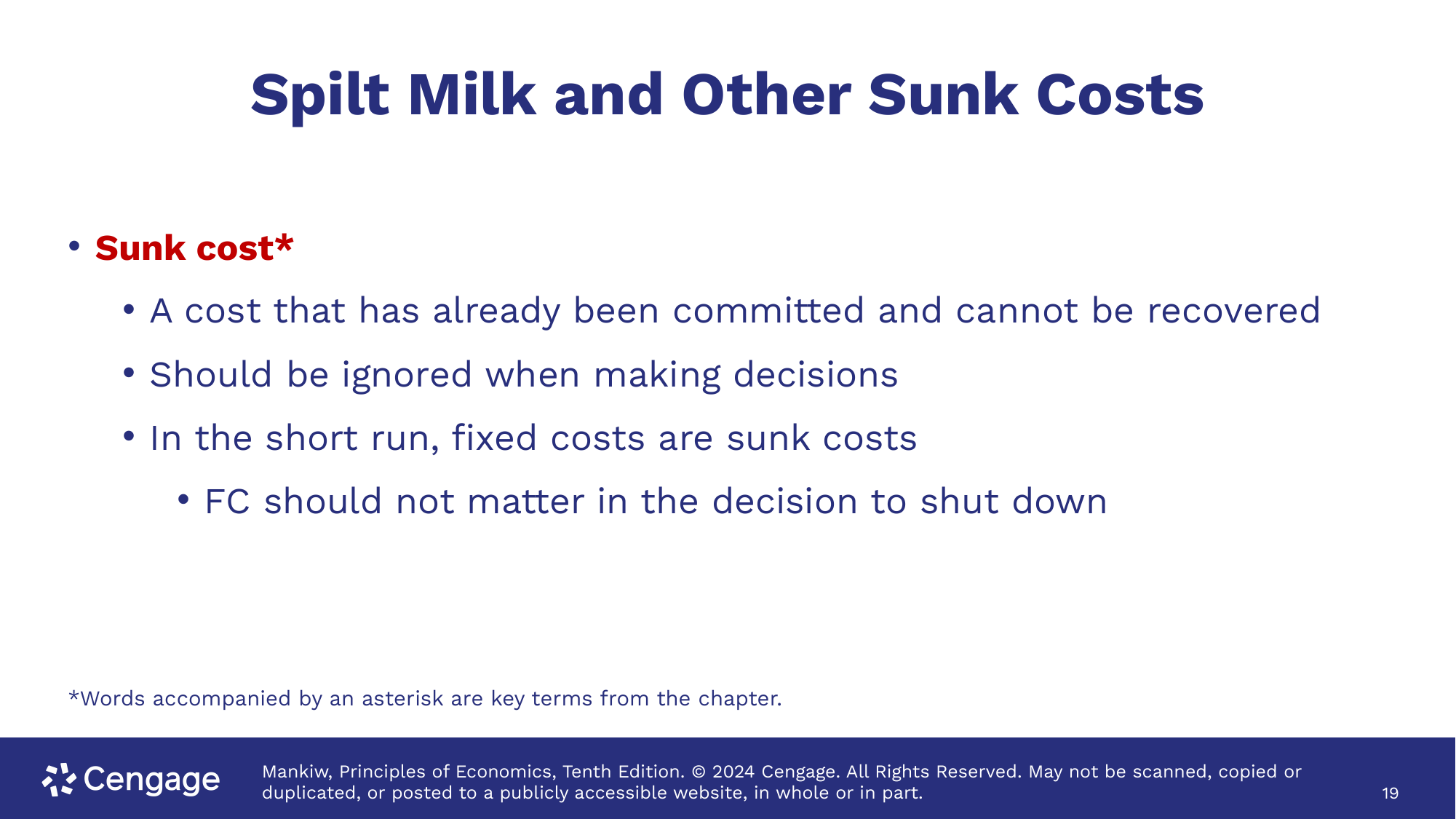

# Spilt Milk and Other Sunk Costs
Sunk cost*
A cost that has already been committed and cannot be recovered
Should be ignored when making decisions
In the short run, fixed costs are sunk costs
FC should not matter in the decision to shut down
*Words accompanied by an asterisk are key terms from the chapter.